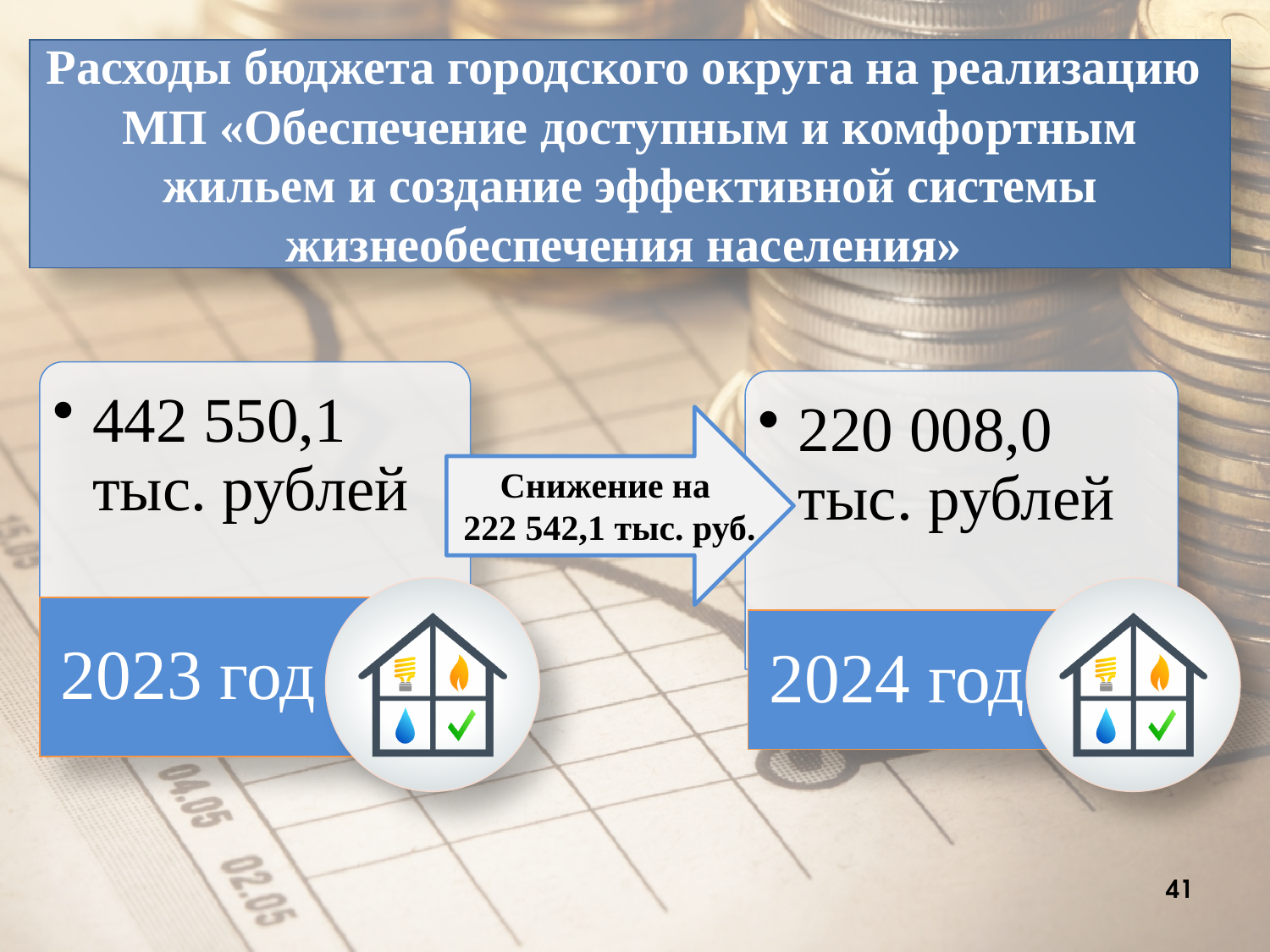

Расходы бюджета городского округа на реализацию
МП «Обеспечение доступным и комфортным жильем и создание эффективной системы жизнеобеспечения населения»
442 550,1    тыс. рублей
2023 год
220 008,0 тыс. рублей
2024 год

Снижение на
 222 542,1 тыс. руб.
41